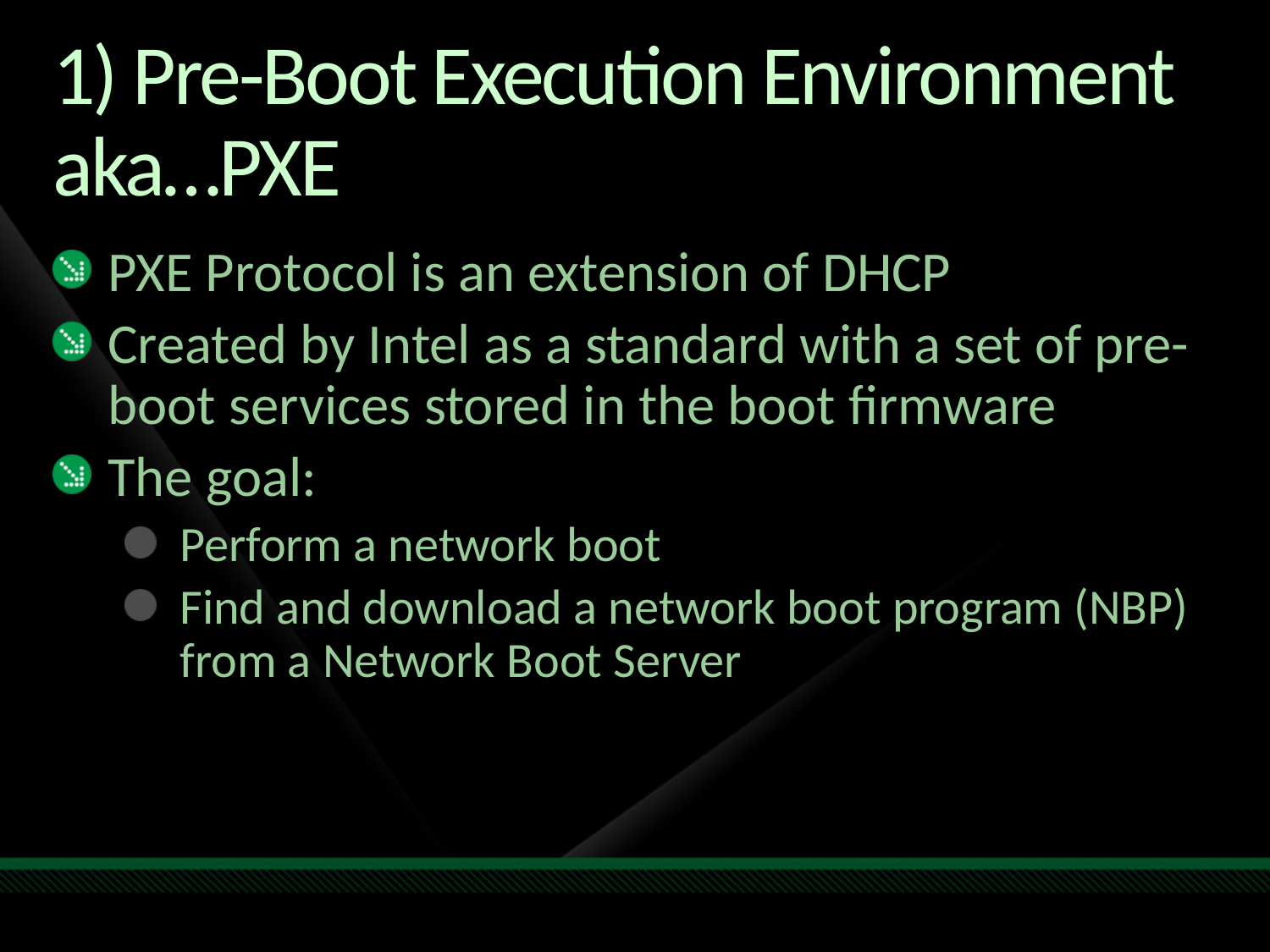

# 1) Pre-Boot Execution Environment aka…PXE
PXE Protocol is an extension of DHCP
Created by Intel as a standard with a set of pre-boot services stored in the boot firmware
The goal:
Perform a network boot
Find and download a network boot program (NBP) from a Network Boot Server